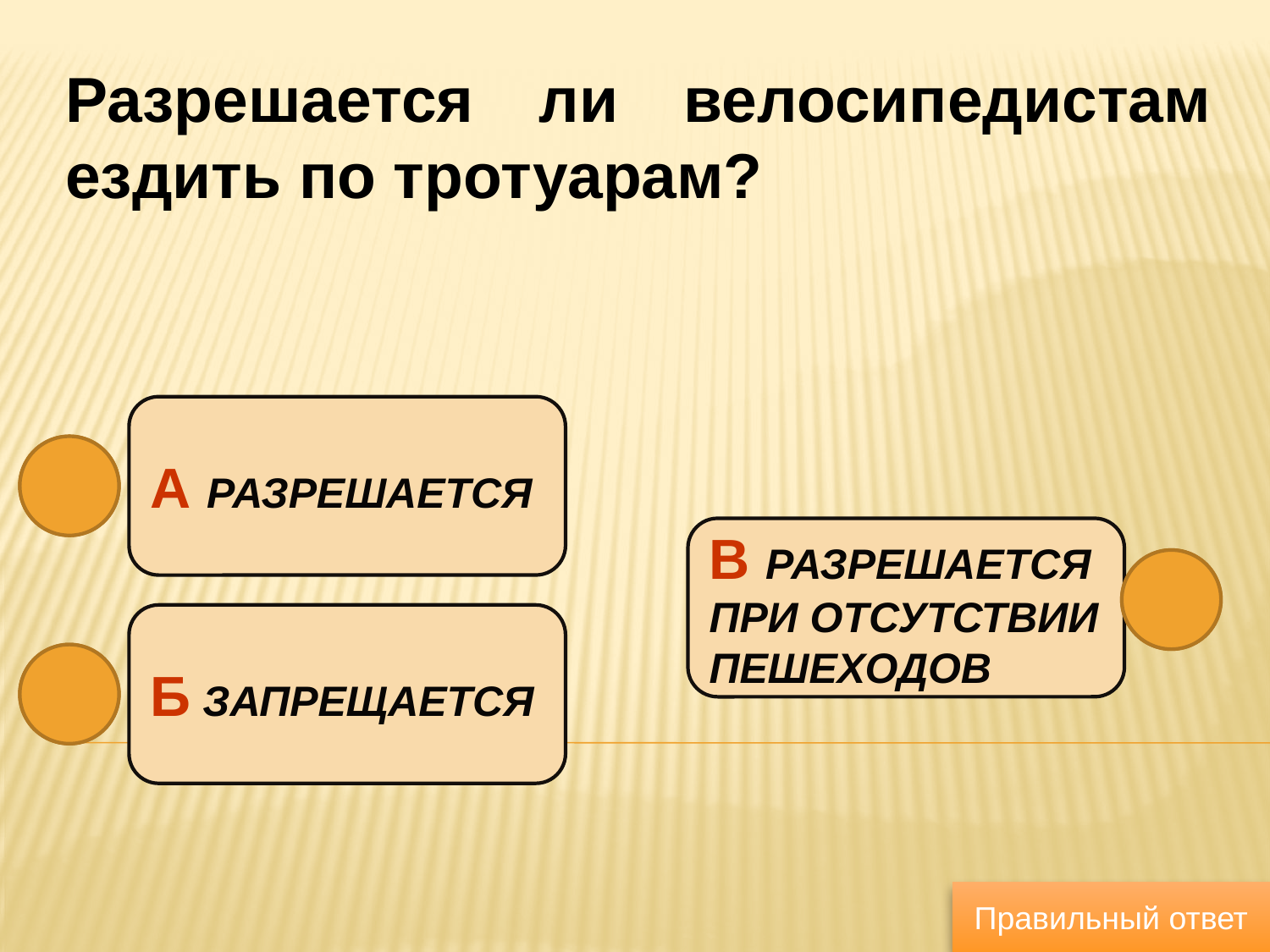

Разрешается ли велосипедистам ездить по тротуарам?
А РАЗРЕШАЕТСЯ

В РАЗРЕШАЕТСЯ ПРИ ОТСУТСТВИИ ПЕШЕХОДОВ

Б ЗАПРЕЩАЕТСЯ

Правильный ответ